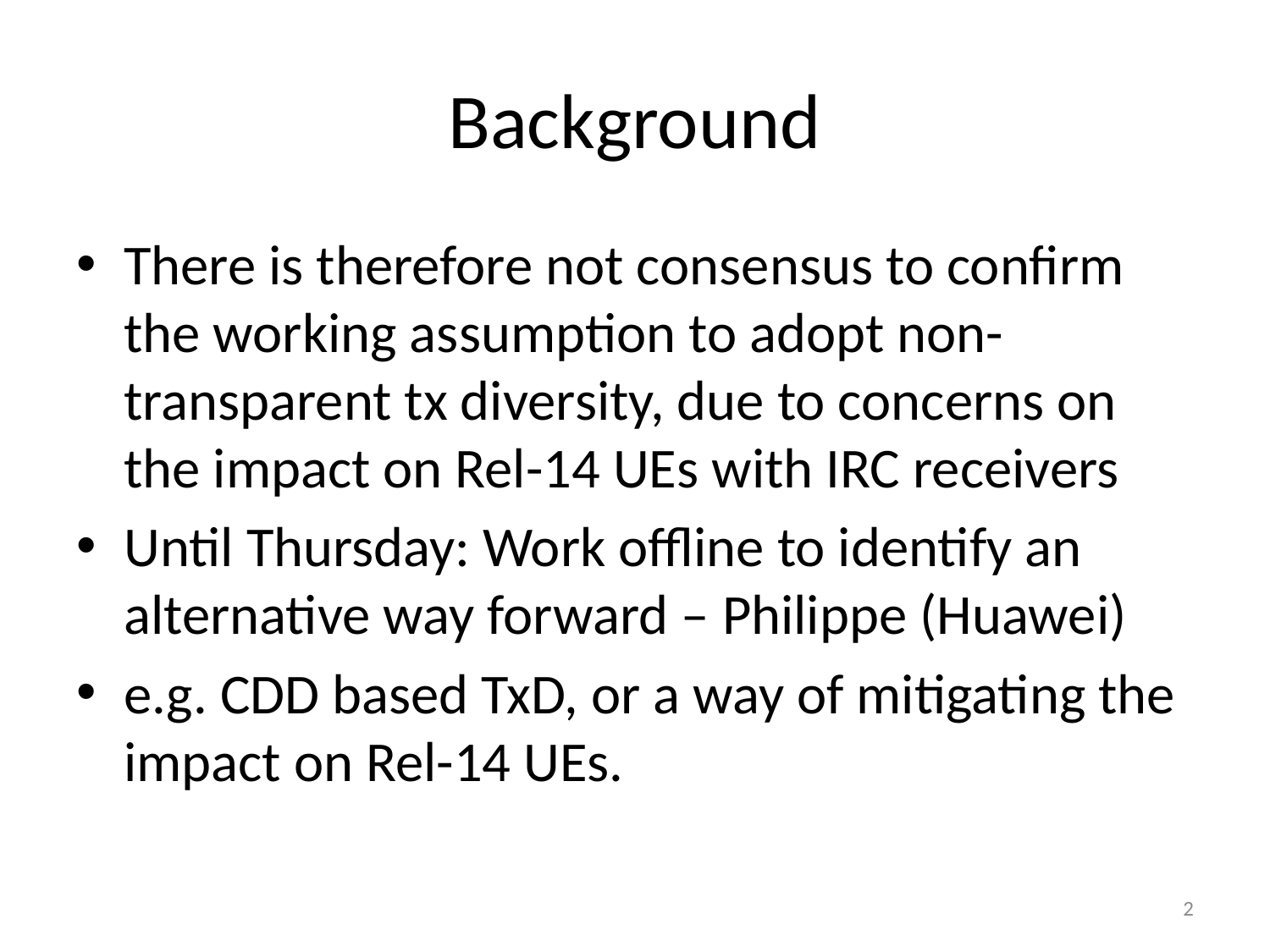

# Background
There is therefore not consensus to confirm the working assumption to adopt non-transparent tx diversity, due to concerns on the impact on Rel-14 UEs with IRC receivers
Until Thursday: Work offline to identify an alternative way forward – Philippe (Huawei)
e.g. CDD based TxD, or a way of mitigating the impact on Rel-14 UEs.

2